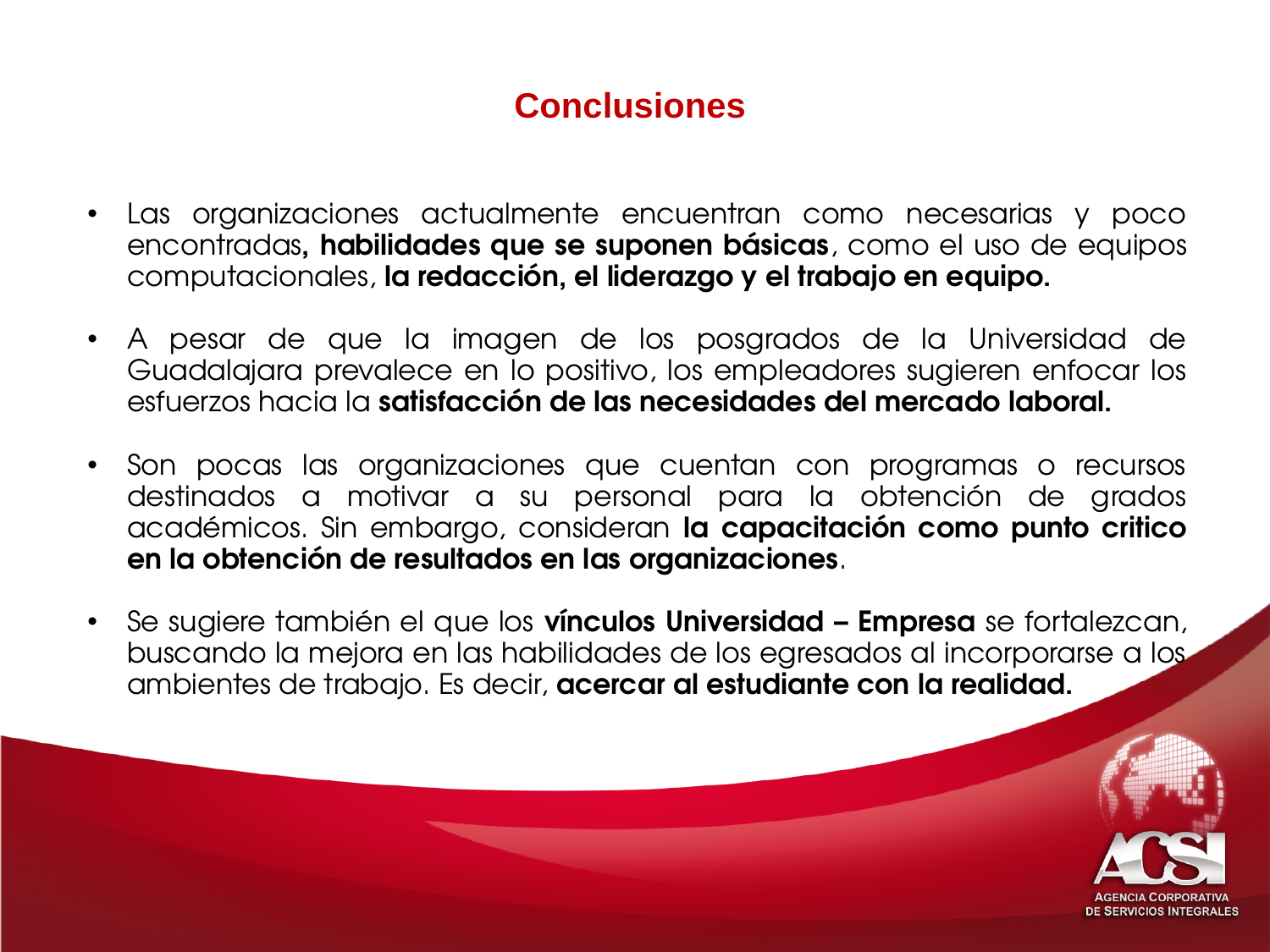

Conclusiones

Las organizaciones actualmente encuentran como necesarias y poco encontradas, habilidades que se suponen básicas, como el uso de equipos computacionales, la redacción, el liderazgo y el trabajo en equipo.

A pesar de que la imagen de los posgrados de la Universidad de Guadalajara prevalece en lo positivo, los empleadores sugieren enfocar los esfuerzos hacia la satisfacción de las necesidades del mercado laboral.

Son pocas las organizaciones que cuentan con programas o recursos destinados a motivar a su personal para la obtención de grados académicos. Sin embargo, consideran la capacitación como punto critico en la obtención de resultados en las organizaciones.

Se sugiere también el que los vínculos Universidad – Empresa se fortalezcan, buscando la mejora en las habilidades de los egresados al incorporarse a los ambientes de trabajo. Es decir, acercar al estudiante con la realidad.